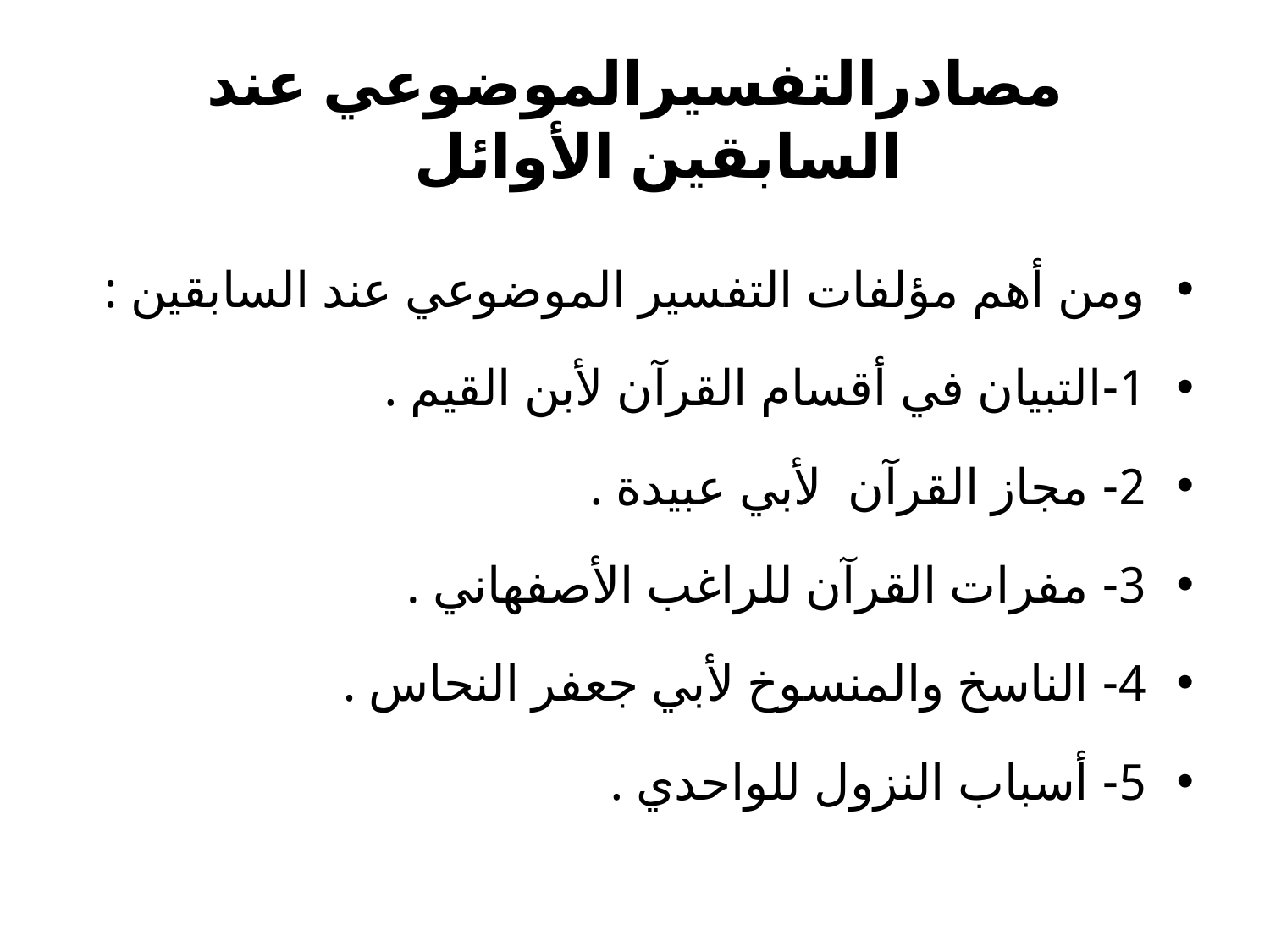

# مصادرالتفسيرالموضوعي عند السابقين الأوائل
ومن أهم مؤلفات التفسير الموضوعي عند السابقين :
1-التبيان في أقسام القرآن لأبن القيم .
2- مجاز القرآن  لأبي عبيدة .
3- مفرات القرآن للراغب الأصفهاني .
4- الناسخ والمنسوخ لأبي جعفر النحاس .
5- أسباب النزول للواحدي .